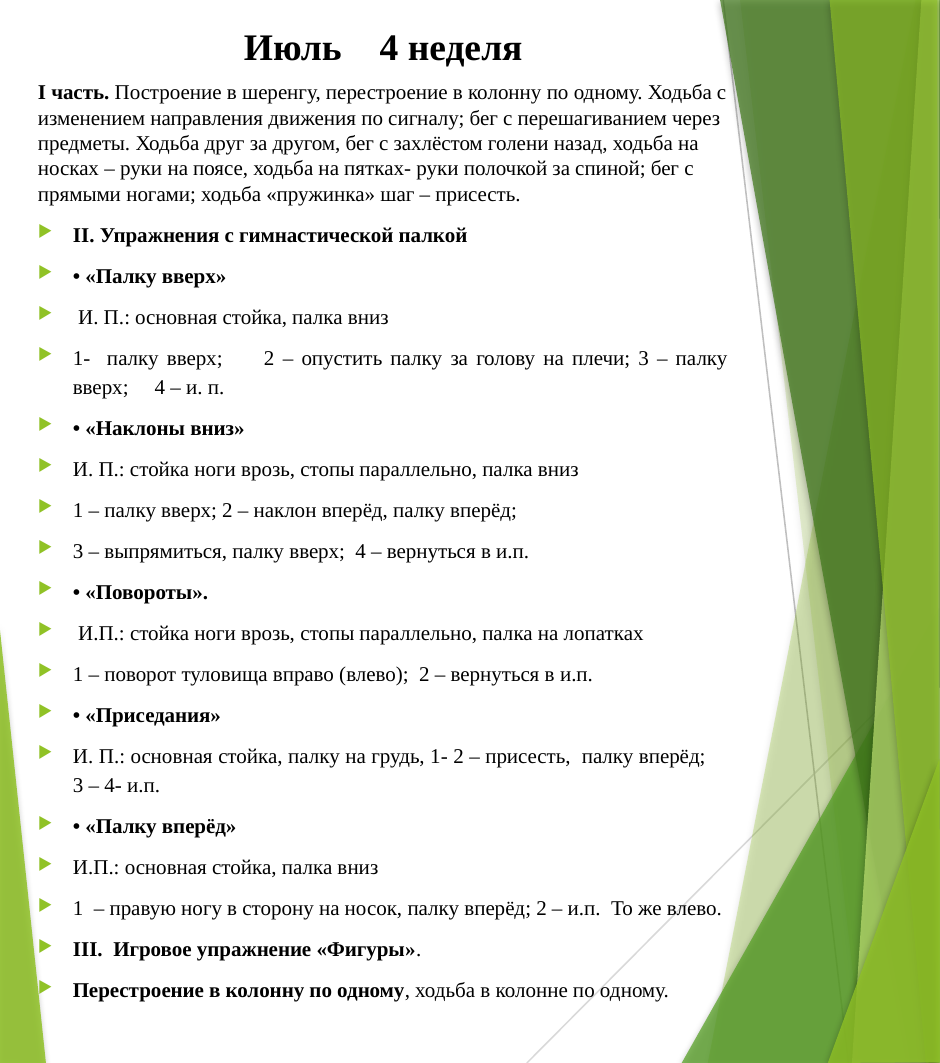

# Июль    4 неделя
I часть. Построение в шеренгу, перестроение в колонну по одному. Ходьба с изменением направления движения по сигналу; бег с перешагиванием через предметы. Ходьба друг за другом, бег с захлёстом голени назад, ходьба на носках – руки на поясе, ходьба на пятках- руки полочкой за спиной; бег с прямыми ногами; ходьба «пружинка» шаг – присесть.
II. Упражнения с гимнастической палкой
• «Палку вверх»
 И. П.: основная стойка, палка вниз
1-  палку вверх;     2 – опустить палку за голову на плечи; 3 – палку вверх;     4 – и. п.
• «Наклоны вниз»
И. П.: стойка ноги врозь, стопы параллельно, палка вниз
1 – палку вверх; 2 – наклон вперёд, палку вперёд;
3 – выпрямиться, палку вверх;  4 – вернуться в и.п.
• «Повороты».
 И.П.: стойка ноги врозь, стопы параллельно, палка на лопатках
1 – поворот туловища вправо (влево);  2 – вернуться в и.п.
• «Приседания»
И. П.: основная стойка, палку на грудь, 1- 2 – присесть,  палку вперёд;     3 – 4- и.п.
• «Палку вперёд»
И.П.: основная стойка, палка вниз
1  – правую ногу в сторону на носок, палку вперёд; 2 – и.п.  То же влево.
III.  Игровое упражнение «Фигуры».
Перестроение в колонну по одному, ходьба в колонне по одному.